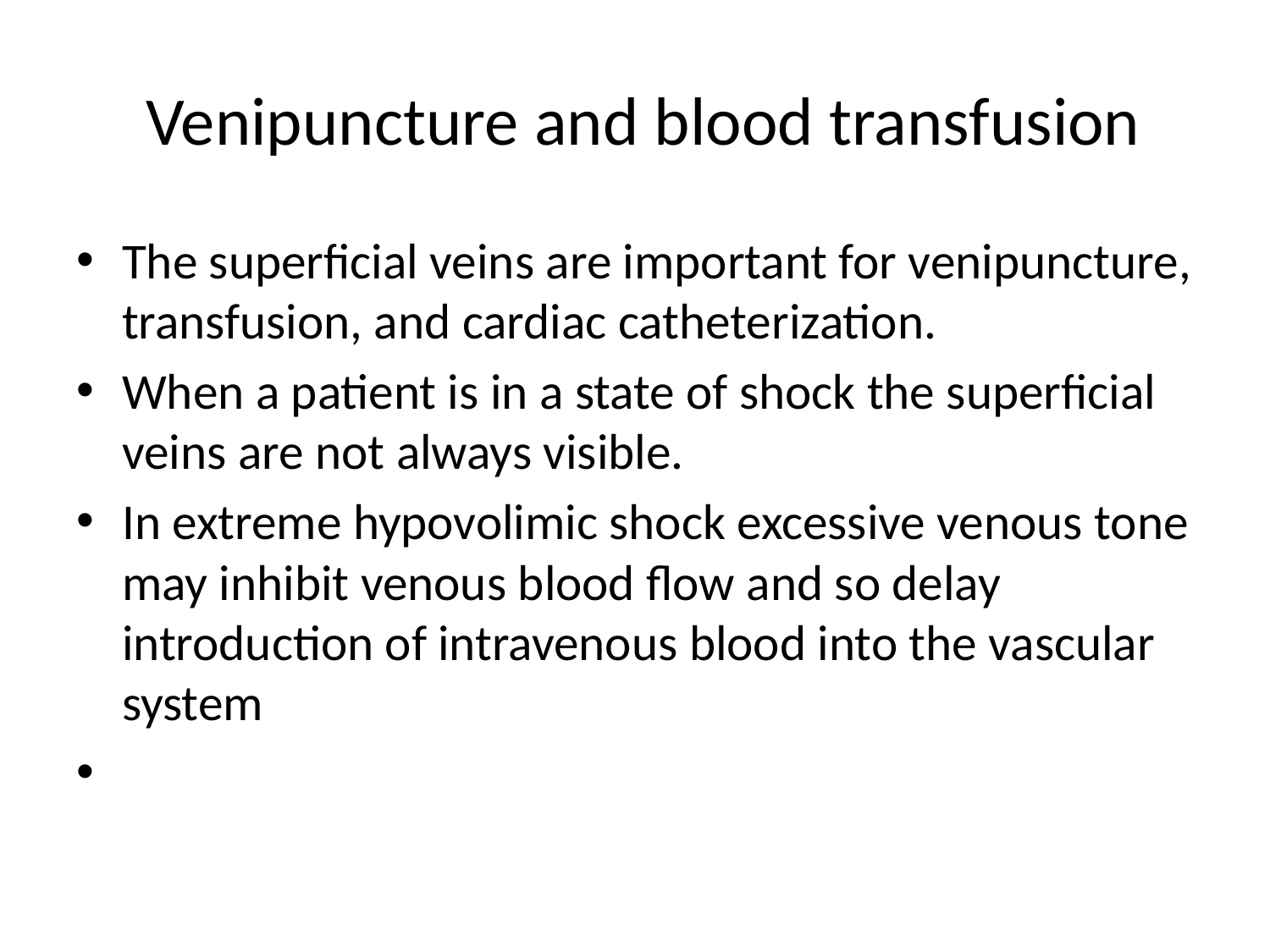

# Venipuncture and blood transfusion
The superficial veins are important for venipuncture, transfusion, and cardiac catheterization.
When a patient is in a state of shock the superficial veins are not always visible.
In extreme hypovolimic shock excessive venous tone may inhibit venous blood flow and so delay introduction of intravenous blood into the vascular system